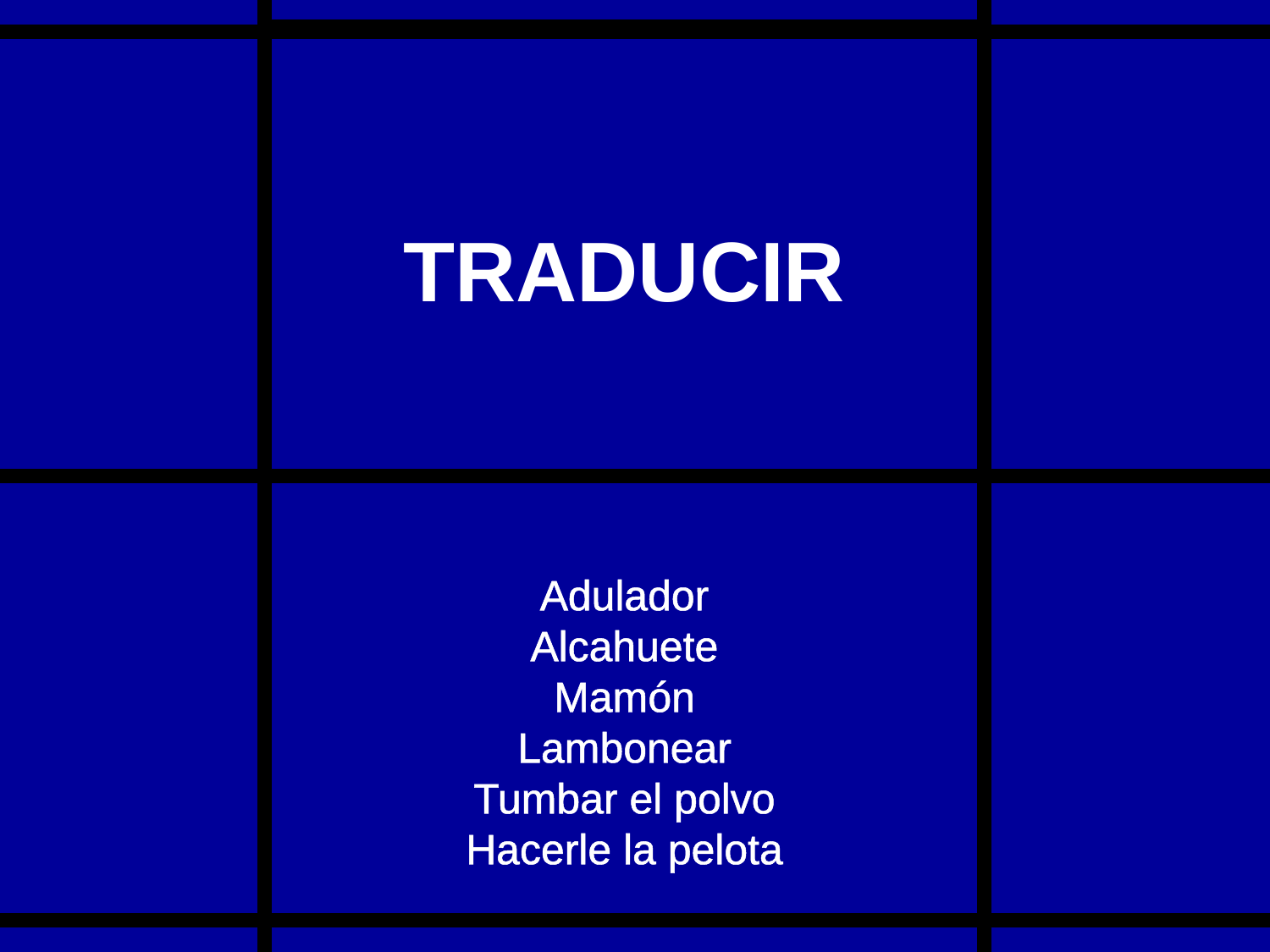

TRADUCIR

Adulador
Alcahuete
Mamón
Lambonear
Tumbar el polvo
Hacerle la pelota